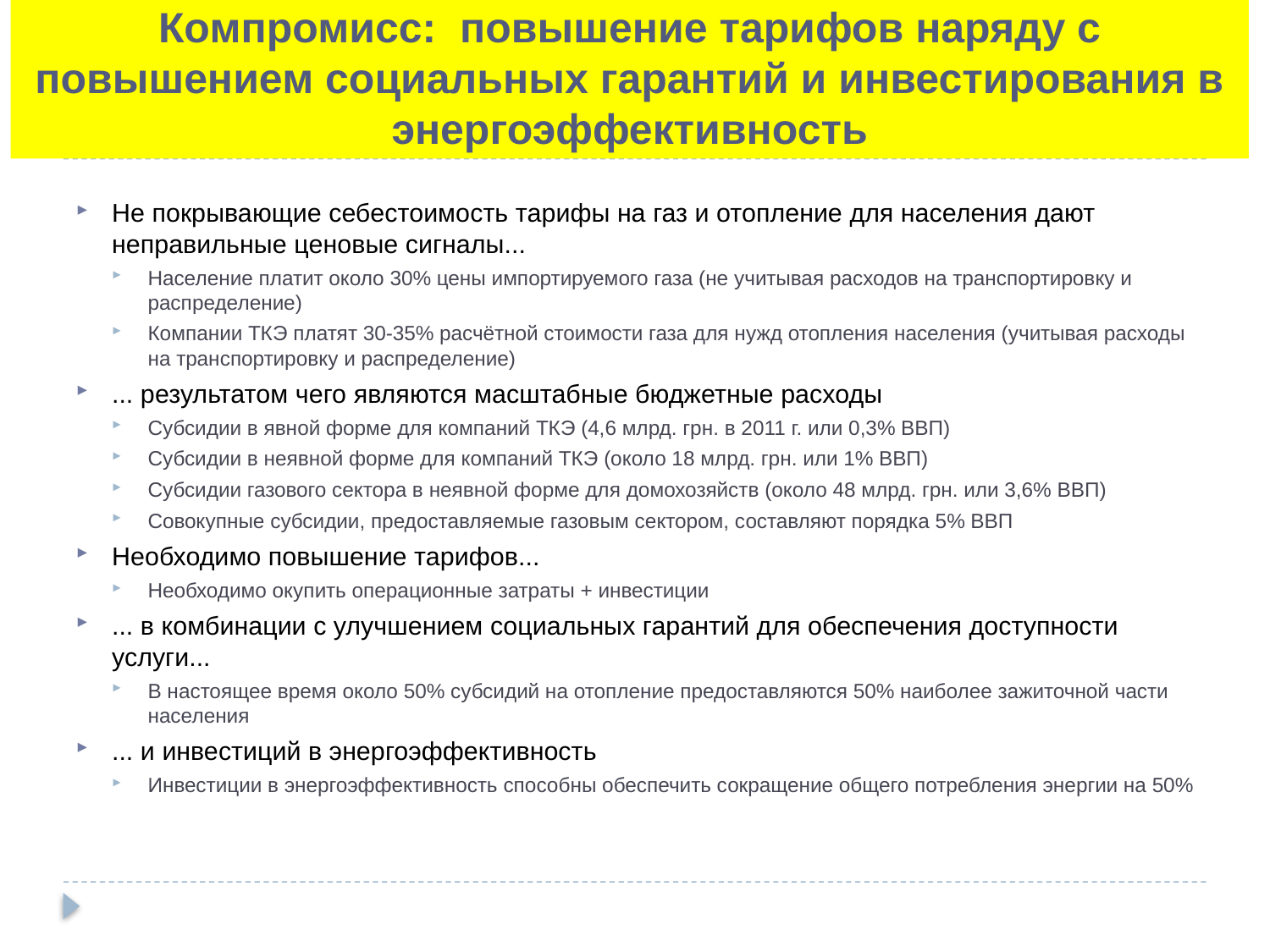

# Компромисс:  повышение тарифов наряду с повышением социальных гарантий и инвестирования в энергоэффективность
Не покрывающие себестоимость тарифы на газ и отопление для населения дают неправильные ценовые сигналы...
Население платит около 30% цены импортируемого газа (не учитывая расходов на транспортировку и распределение)
Компании ТКЭ платят 30-35% расчётной стоимости газа для нужд отопления населения (учитывая расходы на транспортировку и распределение)
... результатом чего являются масштабные бюджетные расходы
Субсидии в явной форме для компаний ТКЭ (4,6 млрд. грн. в 2011 г. или 0,3% ВВП)
Субсидии в неявной форме для компаний ТКЭ (около 18 млрд. грн. или 1% ВВП)
Субсидии газового сектора в неявной форме для домохозяйств (около 48 млрд. грн. или 3,6% ВВП)
Совокупные субсидии, предоставляемые газовым сектором, составляют порядка 5% ВВП
Необходимо повышение тарифов...
Необходимо окупить операционные затраты + инвестиции
... в комбинации с улучшением социальных гарантий для обеспечения доступности услуги...
В настоящее время около 50% субсидий на отопление предоставляются 50% наиболее зажиточной части населения
... и инвестиций в энергоэффективность
Инвестиции в энергоэффективность способны обеспечить сокращение общего потребления энергии на 50%